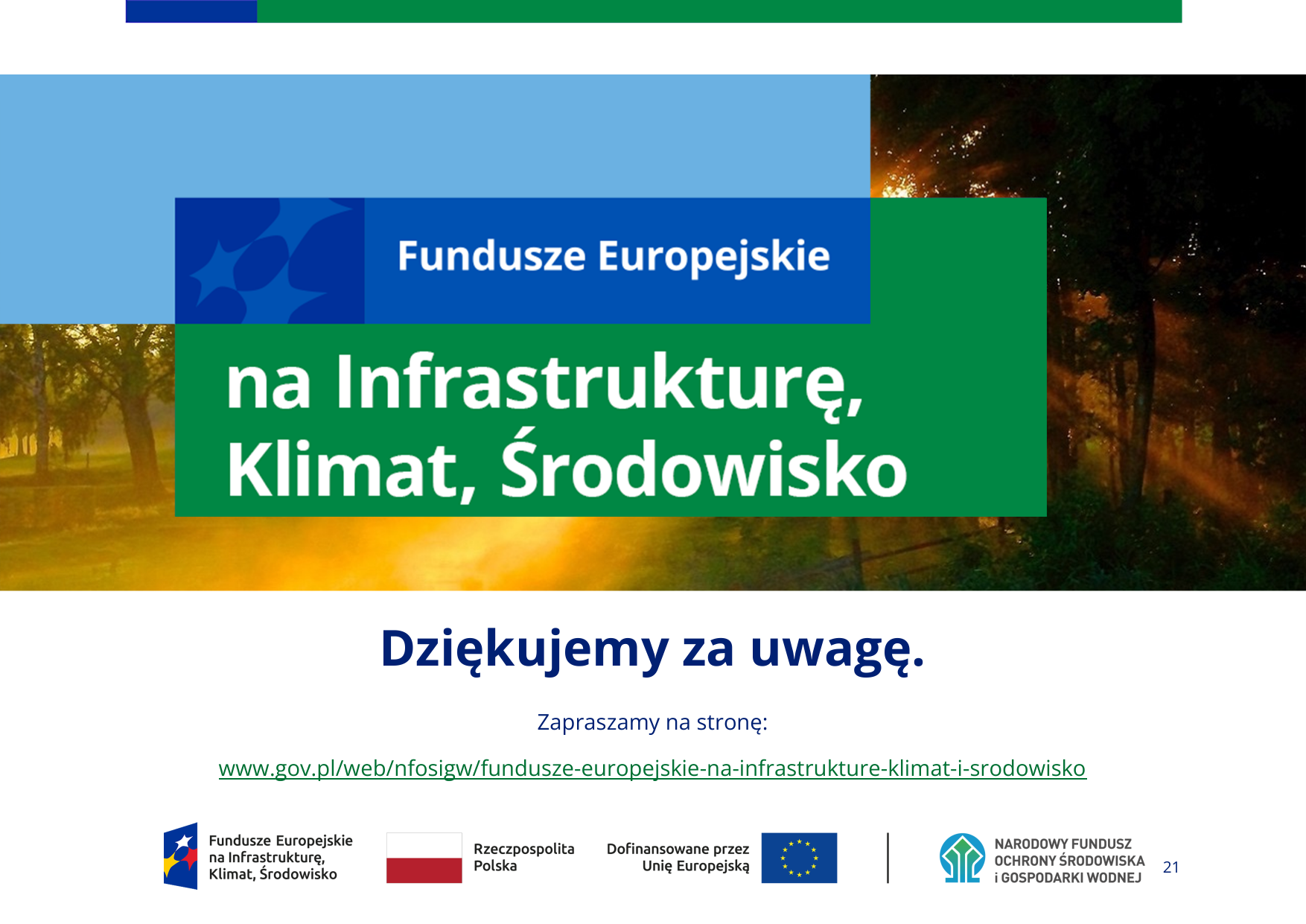

# Dziękujemy za uwagę.
Zapraszamy na stronę:
www.gov.pl/web/nfosigw/fundusze-europejskie-na-infrastrukture-klimat-i-srodowisko
21